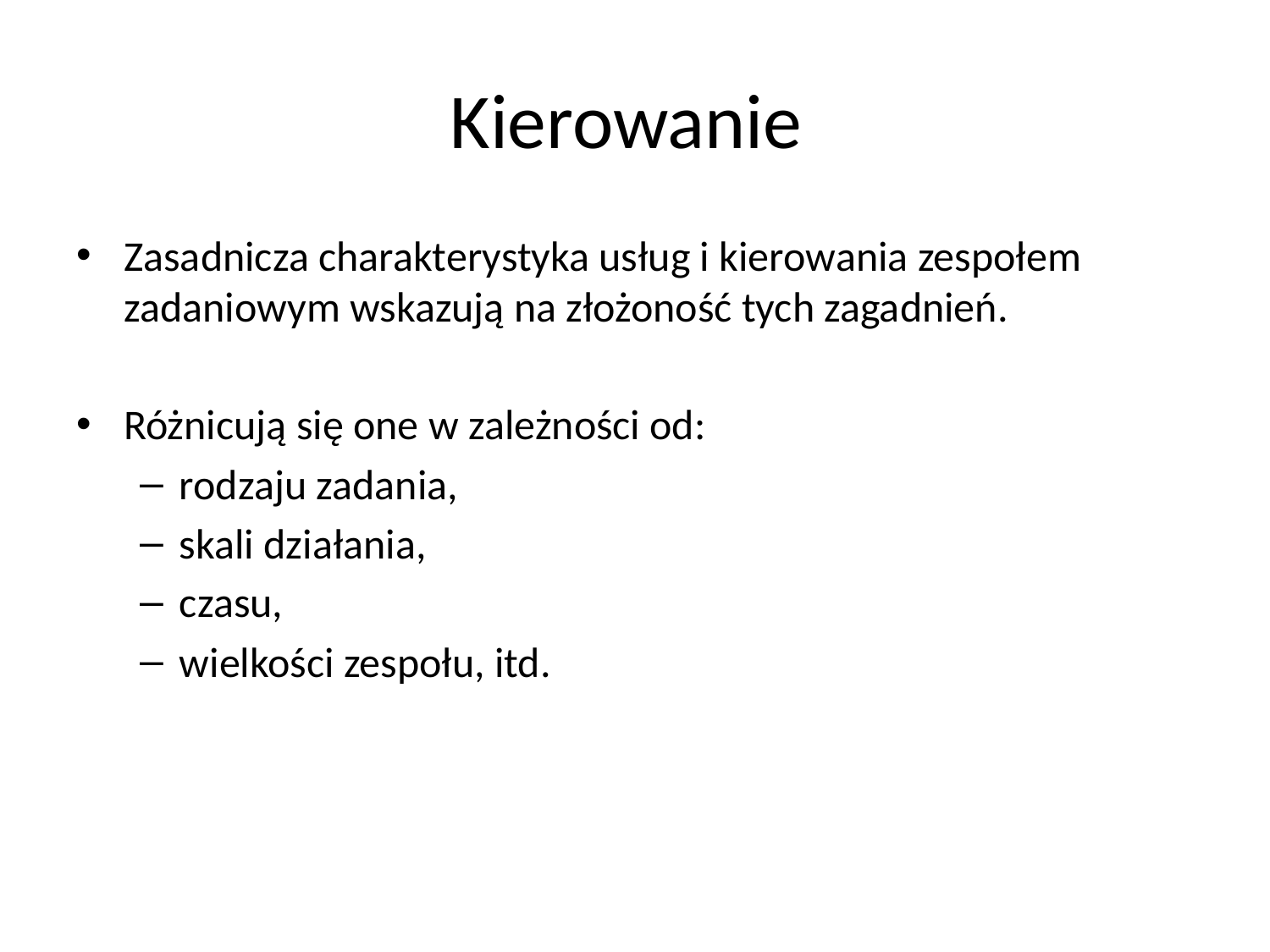

# Kierowanie
Zasadnicza charakterystyka usług i kierowania zespołem zadaniowym wskazują na złożoność tych zagadnień.

Różnicują się one w zależności od:
rodzaju zadania,
skali działania,
czasu,
wielkości zespołu, itd.